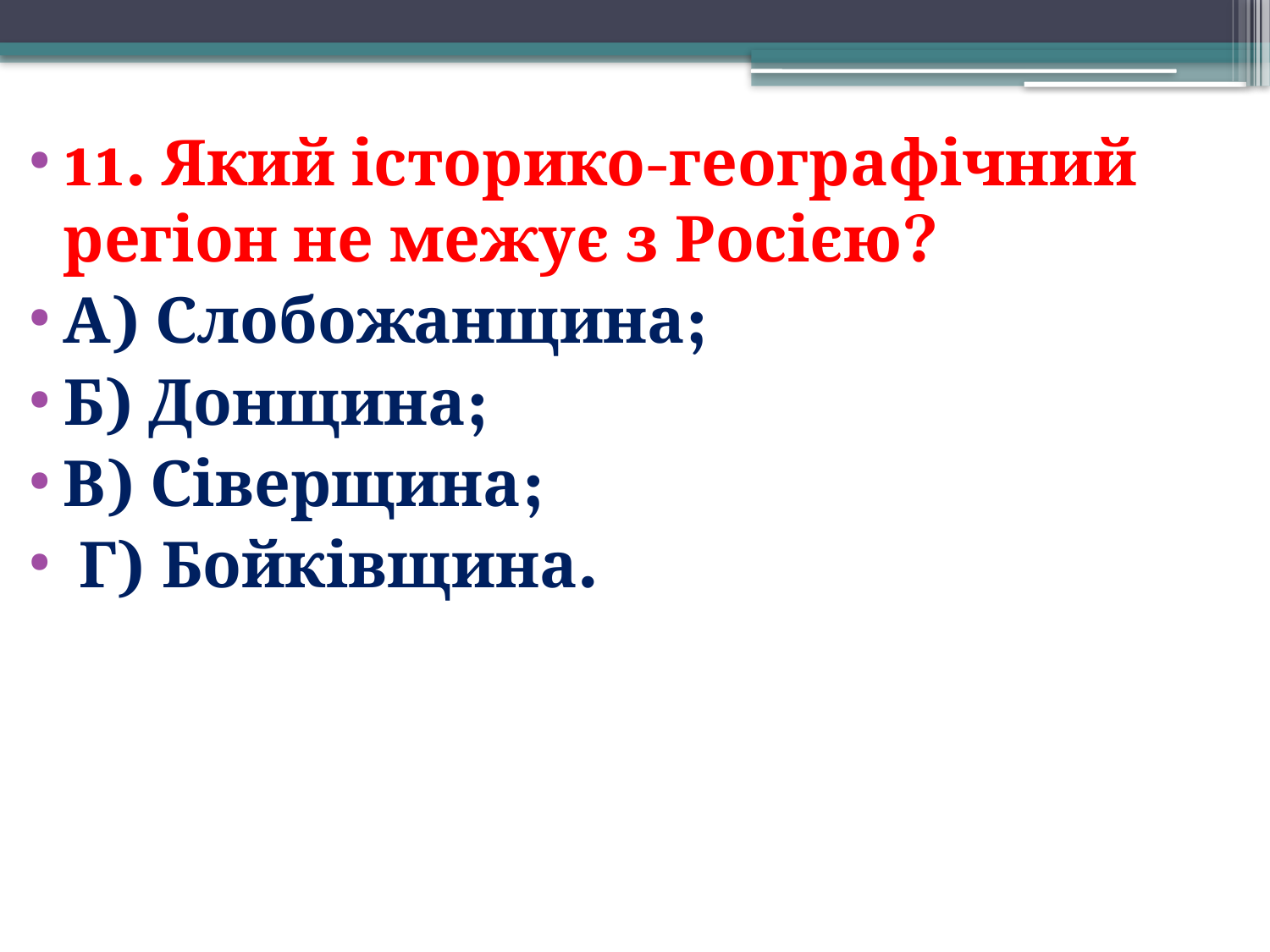

11. Який історико-географічний регіон не межує з Росією?
А) Слобожанщина;
Б) Донщина;
В) Сіверщина;
 Г) Бойківщина.